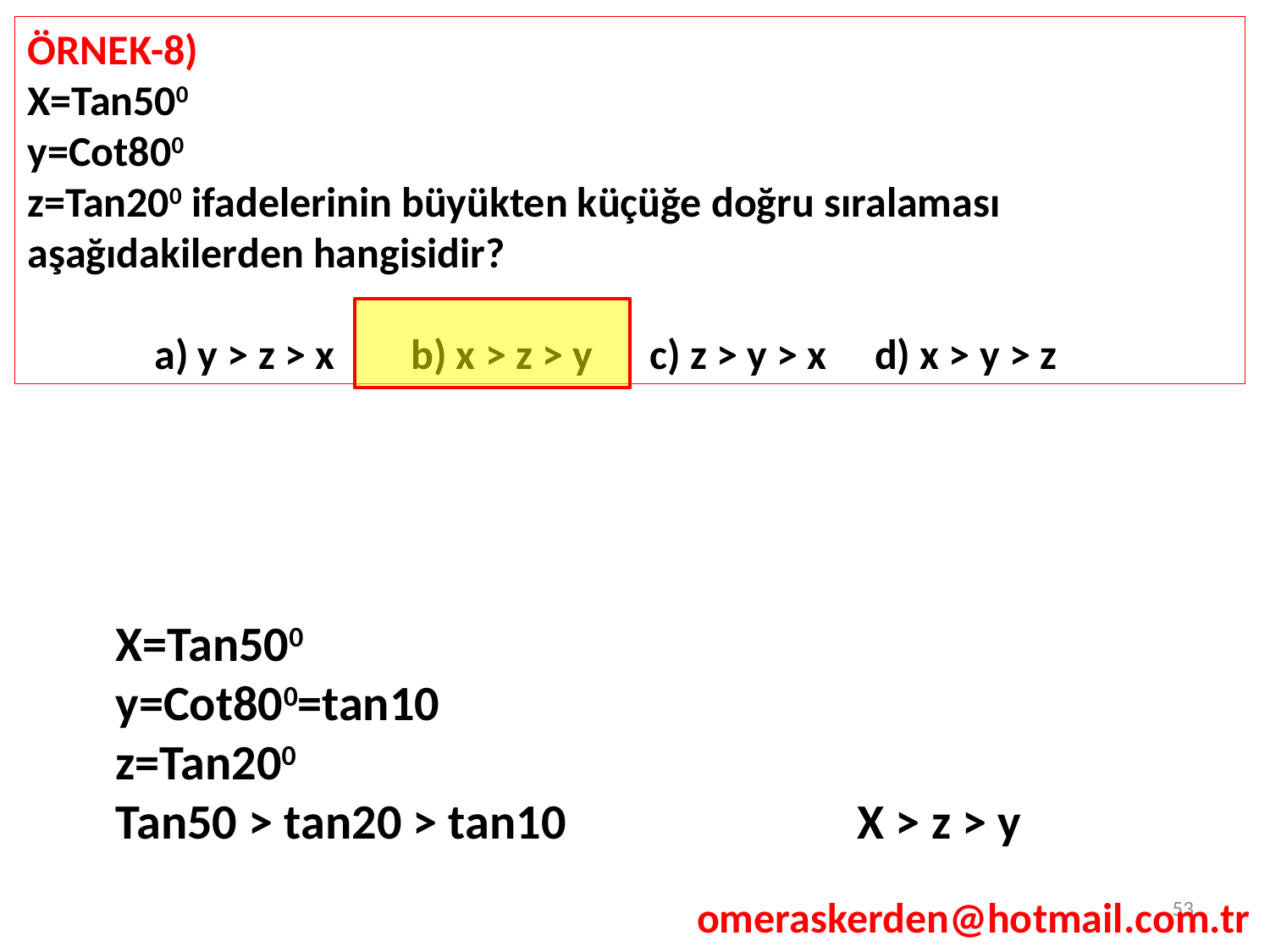

ÖRNEK-8)
X=Tan500
y=Cot800
z=Tan200 ifadelerinin büyükten küçüğe doğru sıralaması aşağıdakilerden hangisidir?

	a) y > z > x        b) x > z > y      c) z > y > x     d) x > y > z

X=Tan500
y=Cot800=tan10
z=Tan200
Tan50 > tan20 > tan10                          X > z > y
53
omeraskerden@hotmail.com.tr